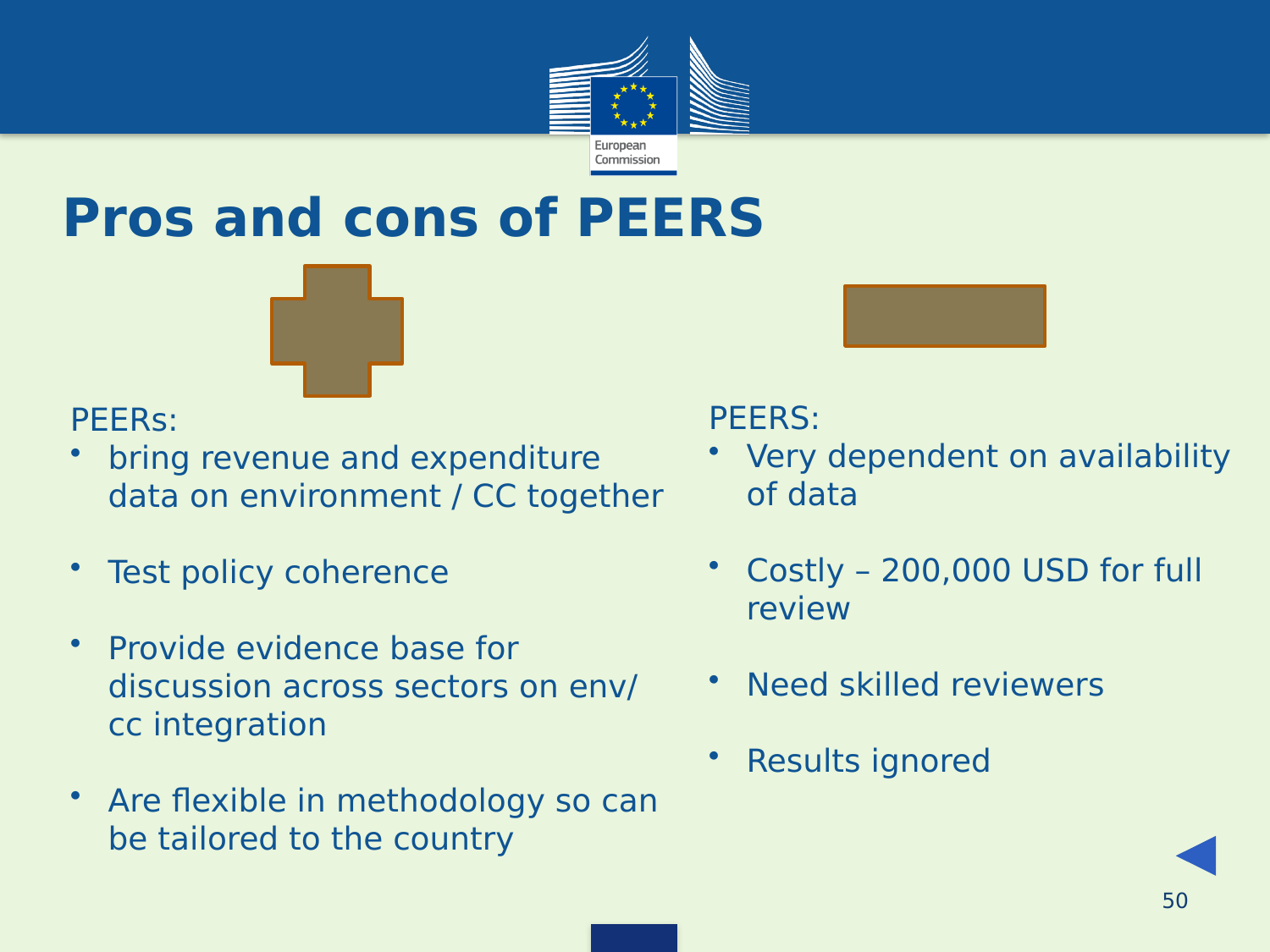

# Pros and cons of PEERS

PEERS:
Very dependent on availability of data

Costly – 200,000 USD for full review

Need skilled reviewers

Results ignored
PEERs:
bring revenue and expenditure data on environment / CC together

Test policy coherence

Provide evidence base for discussion across sectors on env/ cc integration

Are flexible in methodology so can be tailored to the country